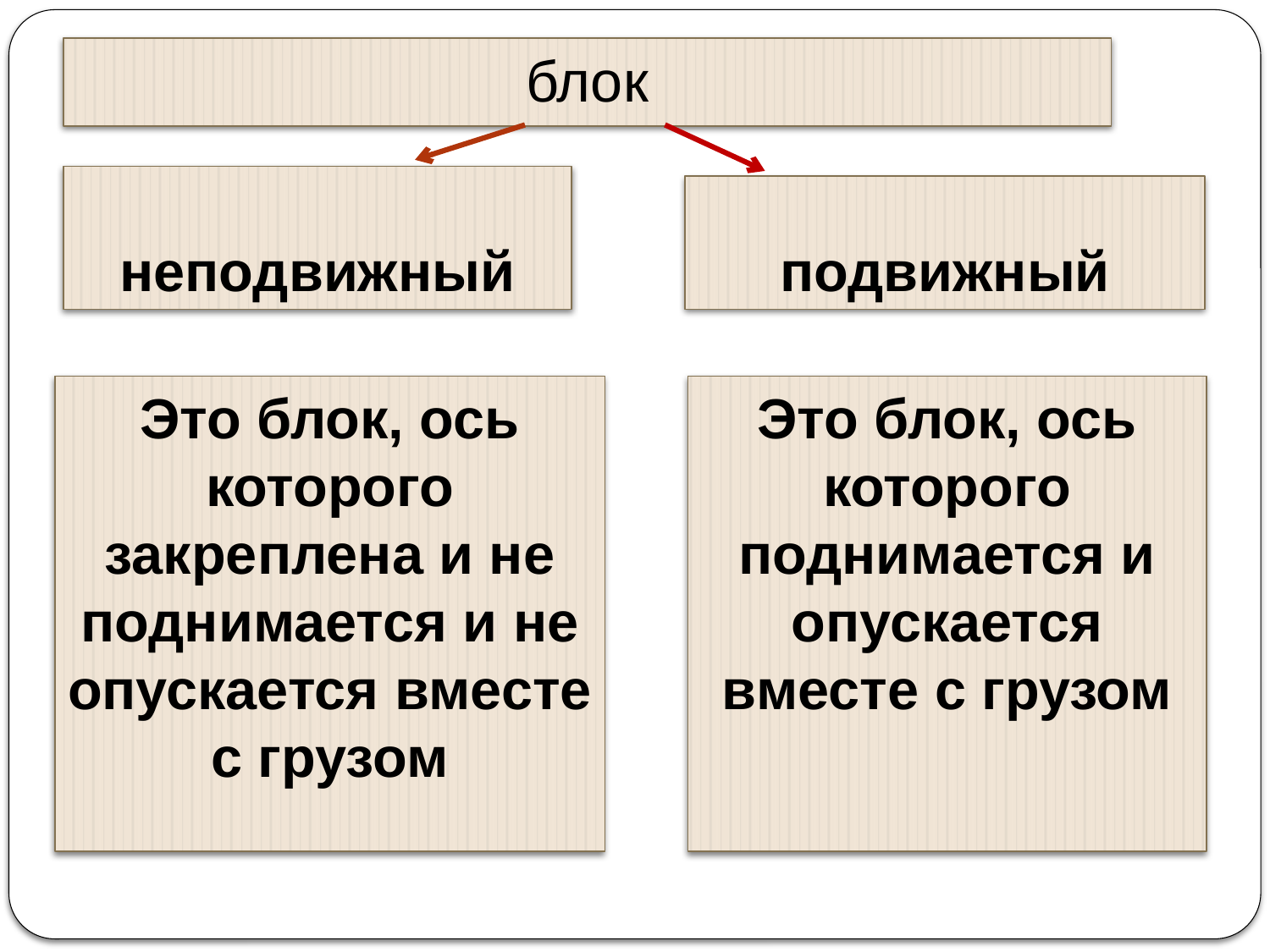

# блок
неподвижный
подвижный
Это блок, ось которого закреплена и не поднимается и не опускается вместе с грузом
Это блок, ось которого поднимается и опускается вместе с грузом